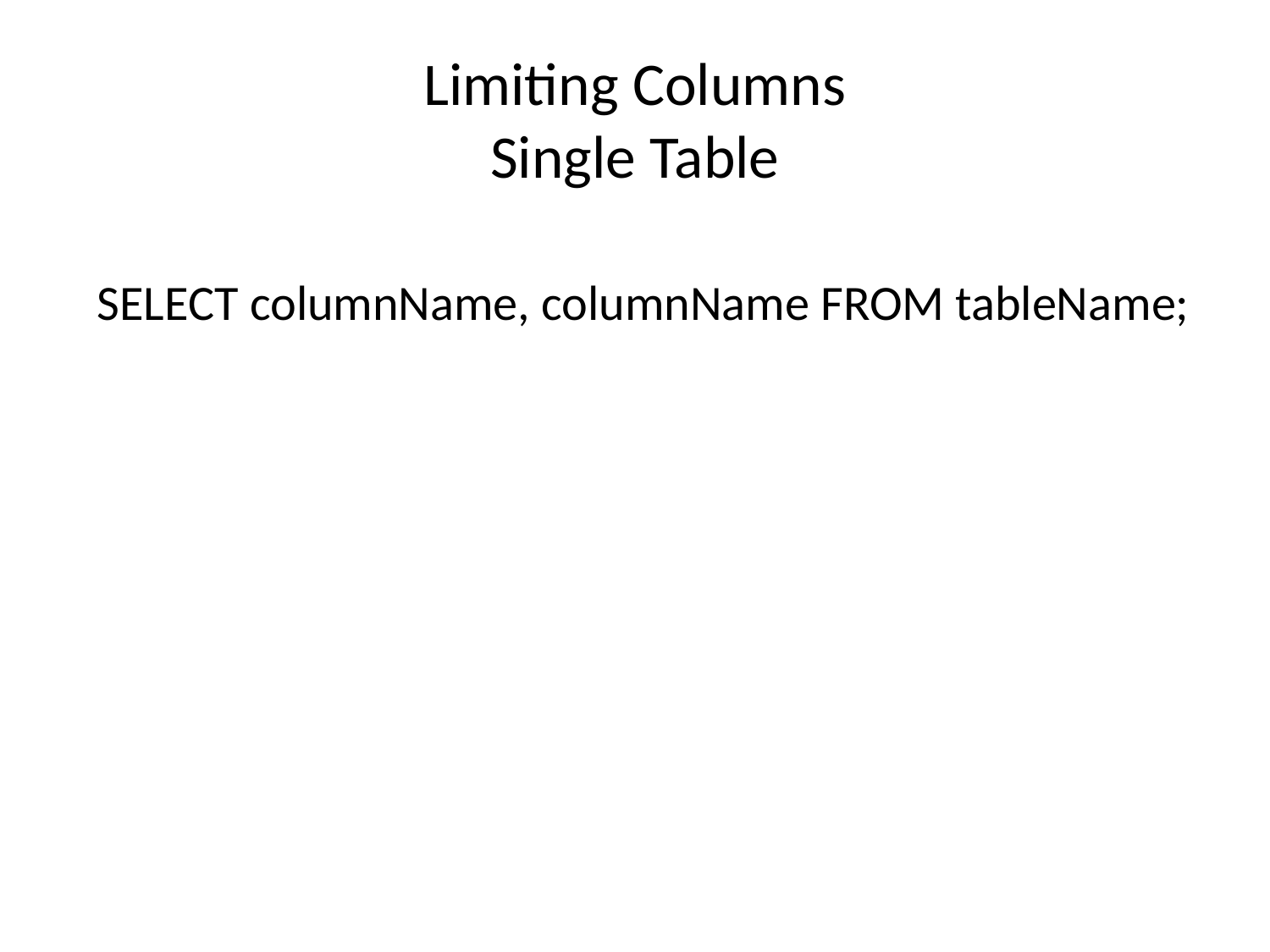

# Limiting Columns Single Table
SELECT columnName, columnName FROM tableName;